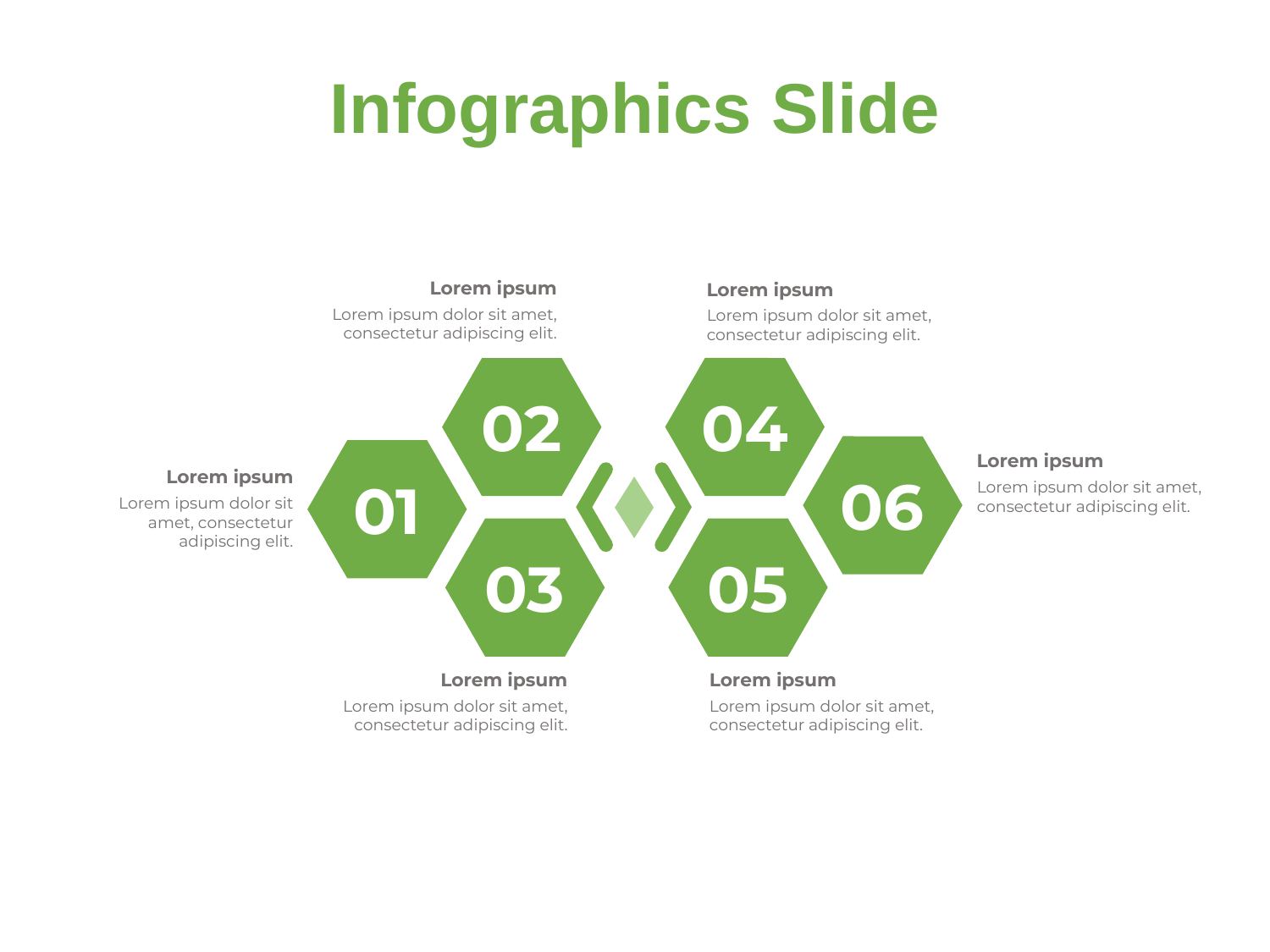

# Infographics Slide
Lorem ipsum
Lorem ipsum
Lorem ipsum dolor sit amet, consectetur adipiscing elit.
Lorem ipsum dolor sit amet, consectetur adipiscing elit.

04
02

Lorem ipsum
Lorem ipsum
06

01
Lorem ipsum dolor sit amet, consectetur adipiscing elit.
Lorem ipsum dolor sit amet, consectetur adipiscing elit.

03
05
Lorem ipsum
Lorem ipsum
Lorem ipsum dolor sit amet, consectetur adipiscing elit.
Lorem ipsum dolor sit amet, consectetur adipiscing elit.